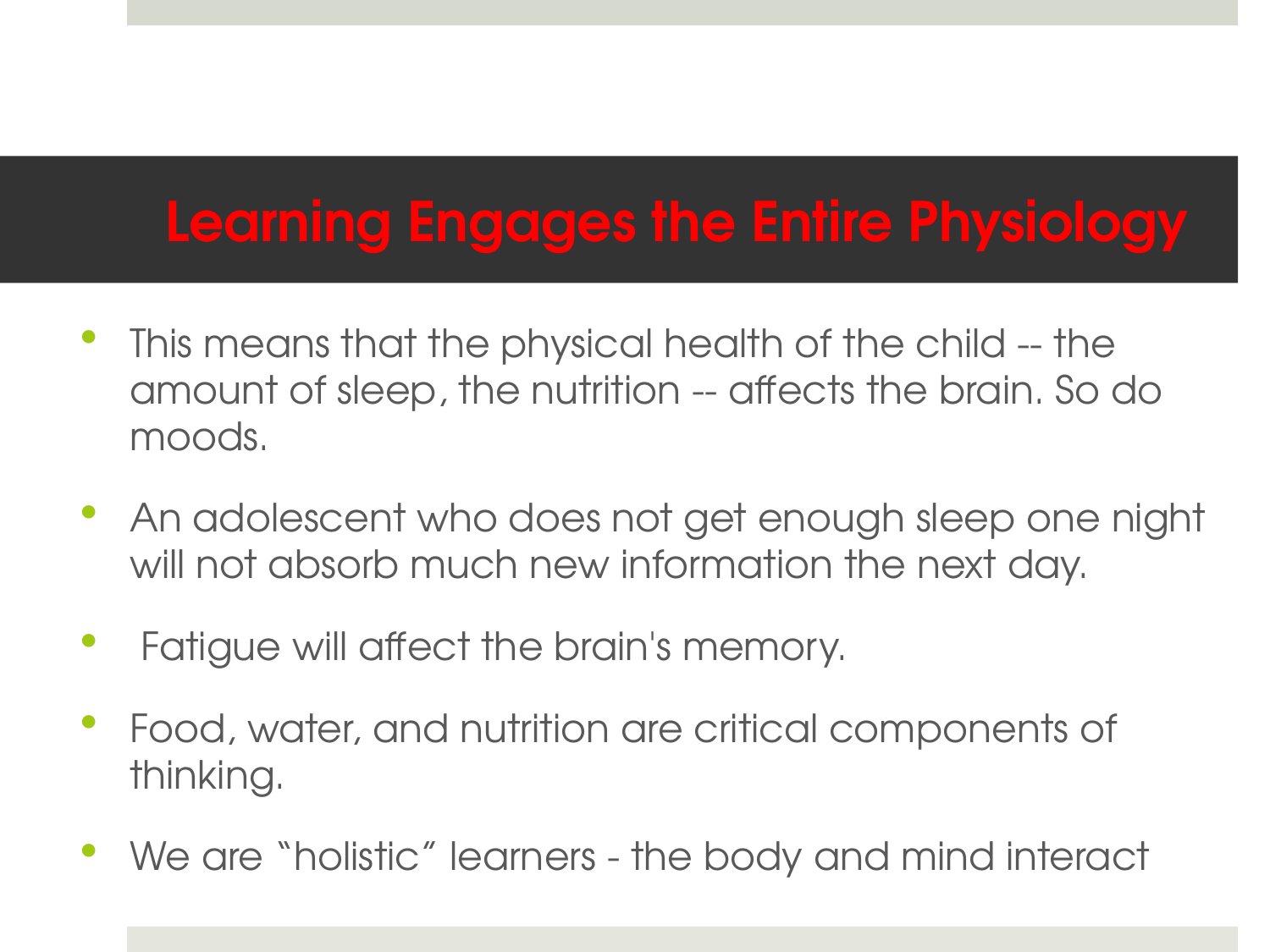

# Learning Engages the Entire Physiology
This means that the physical health of the child -- the amount of sleep, the nutrition -- affects the brain. So do moods.
An adolescent who does not get enough sleep one night will not absorb much new information the next day.
 Fatigue will affect the brain's memory.
Food, water, and nutrition are critical components of thinking.
We are “holistic” learners - the body and mind interact